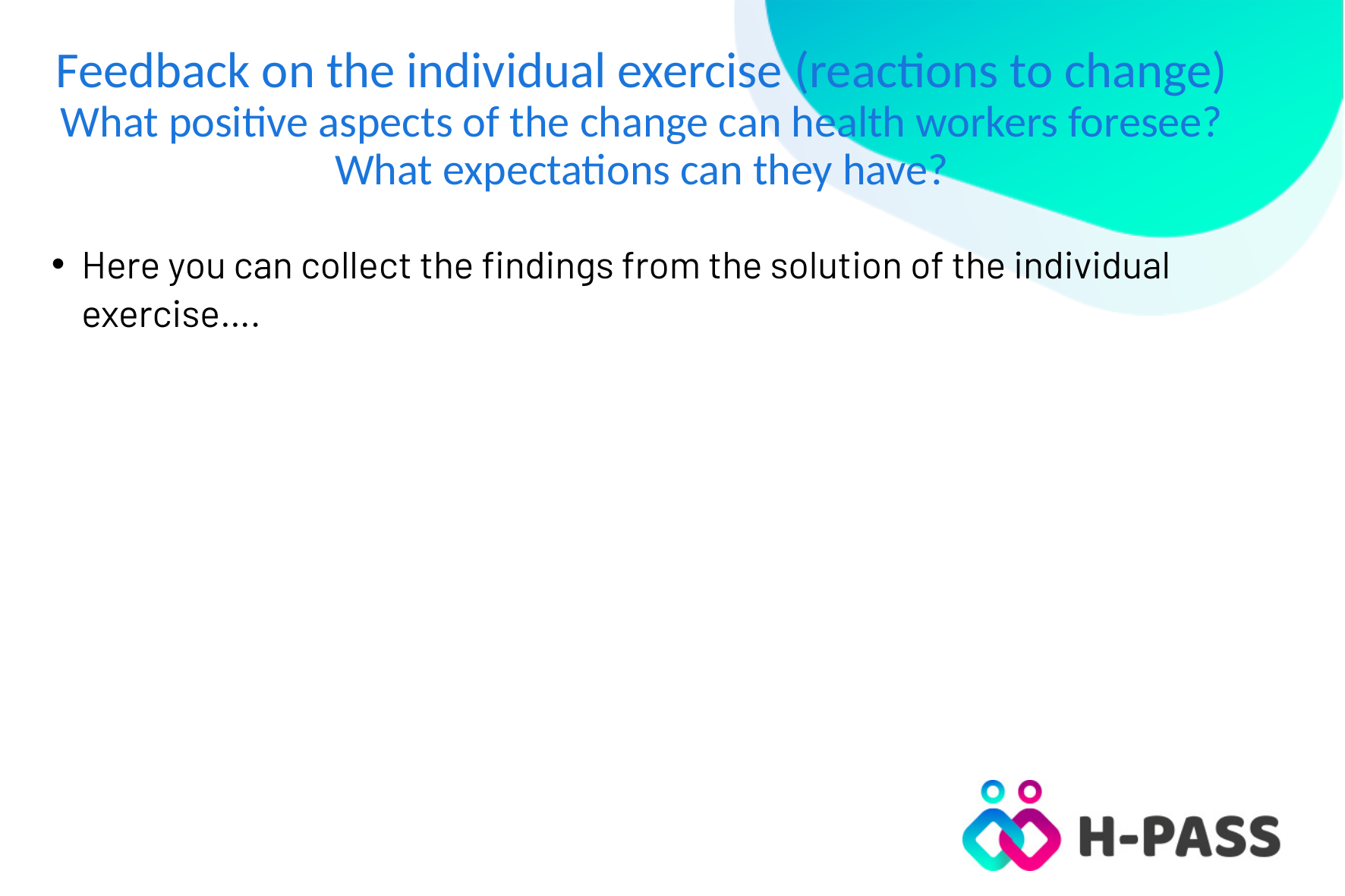

# Feedback on the individual exercise (reactions to change) What positive aspects of the change can health workers foresee? What expectations can they have?
Here you can collect the findings from the solution of the individual exercise….